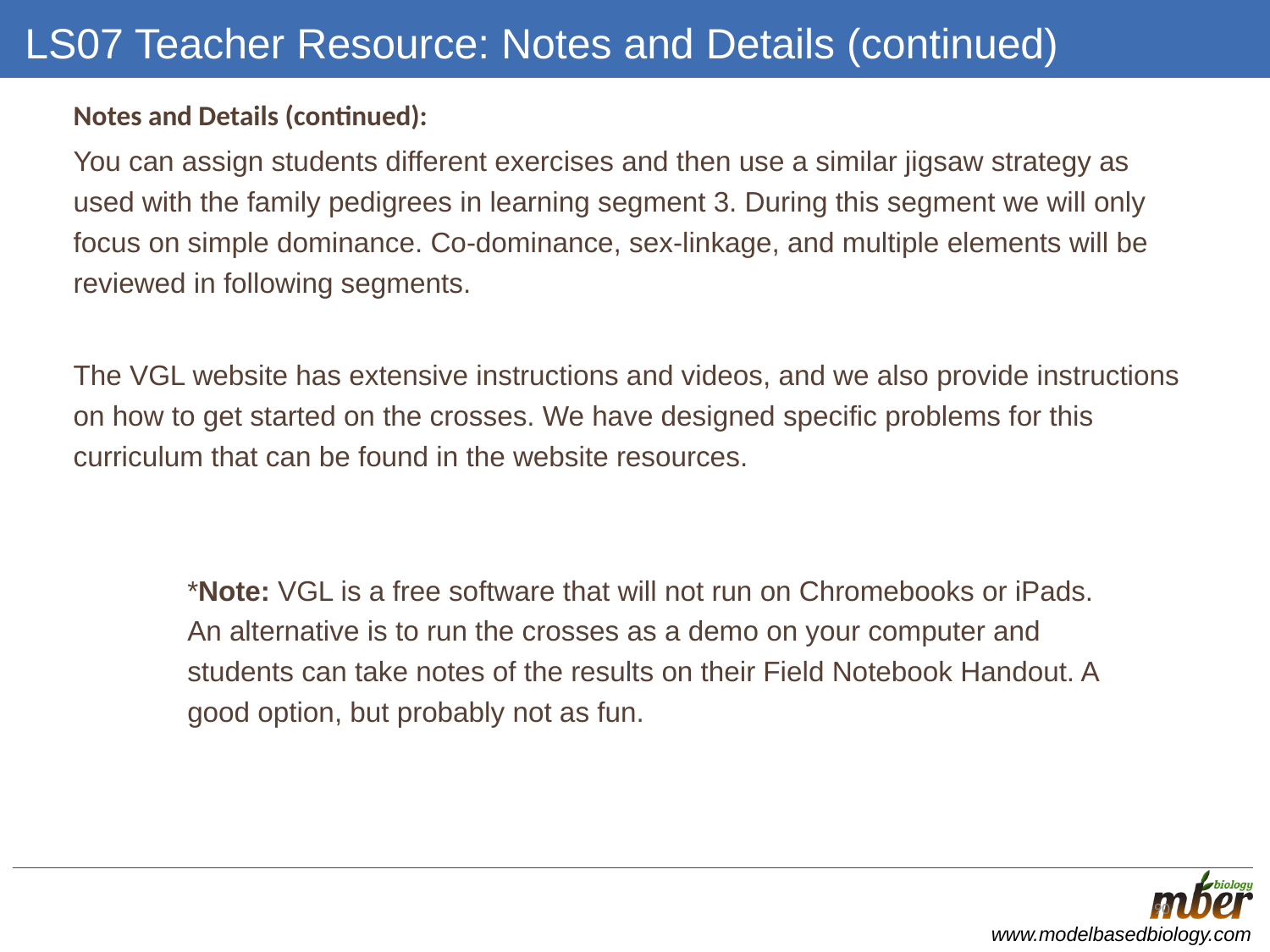

# LS07 Teacher Resource: Notes and Details (continued)
Notes and Details (continued):
You can assign students different exercises and then use a similar jigsaw strategy as used with the family pedigrees in learning segment 3. During this segment we will only focus on simple dominance. Co-dominance, sex-linkage, and multiple elements will be reviewed in following segments.

The VGL website has extensive instructions and videos, and we also provide instructions on how to get started on the crosses. We have designed specific problems for this curriculum that can be found in the website resources.

*Note: VGL is a free software that will not run on Chromebooks or iPads. An alternative is to run the crosses as a demo on your computer and students can take notes of the results on their Field Notebook Handout. A good option, but probably not as fun.
90